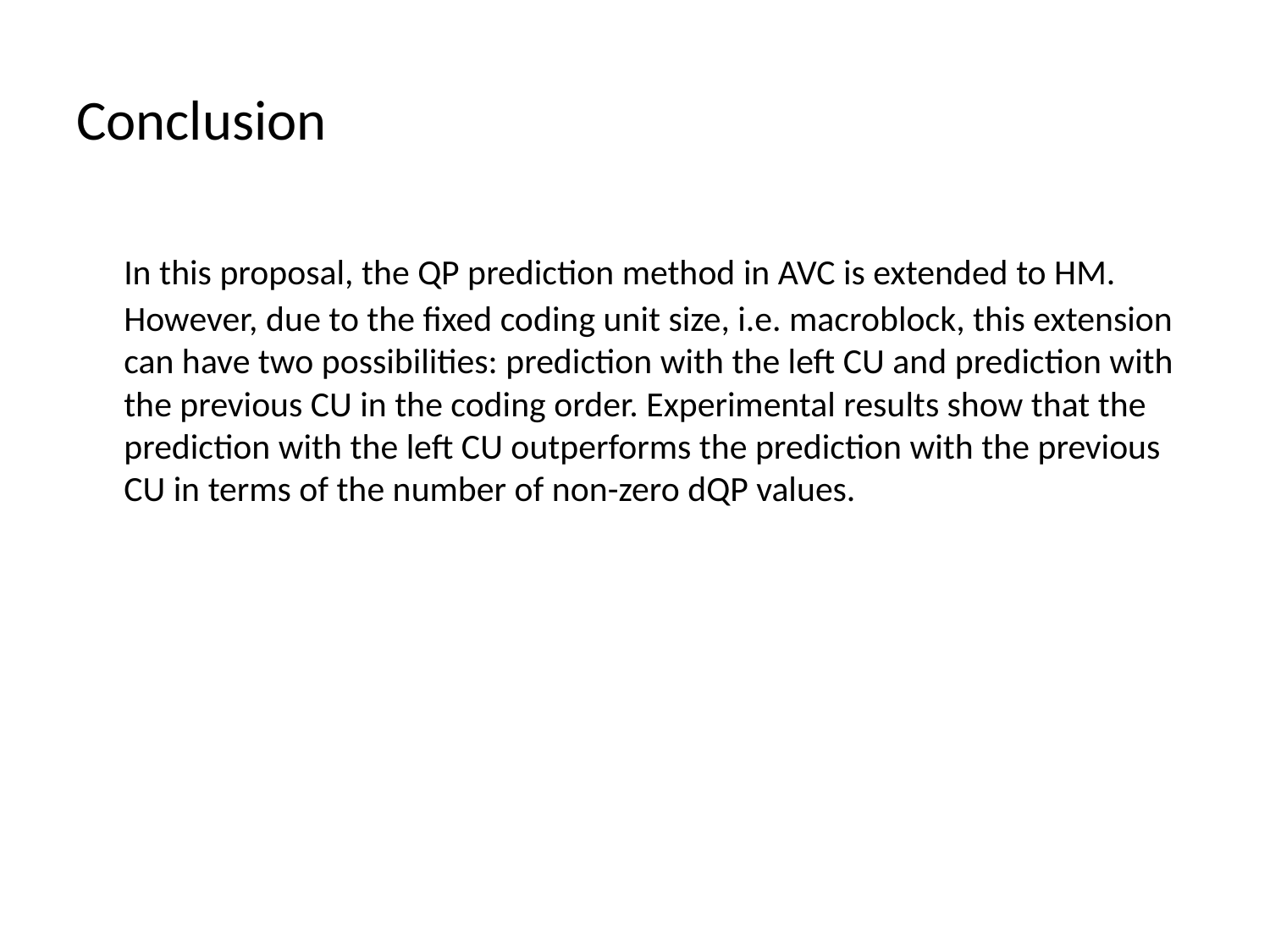

# Conclusion
	In this proposal, the QP prediction method in AVC is extended to HM. However, due to the fixed coding unit size, i.e. macroblock, this extension can have two possibilities: prediction with the left CU and prediction with the previous CU in the coding order. Experimental results show that the prediction with the left CU outperforms the prediction with the previous CU in terms of the number of non-zero dQP values.